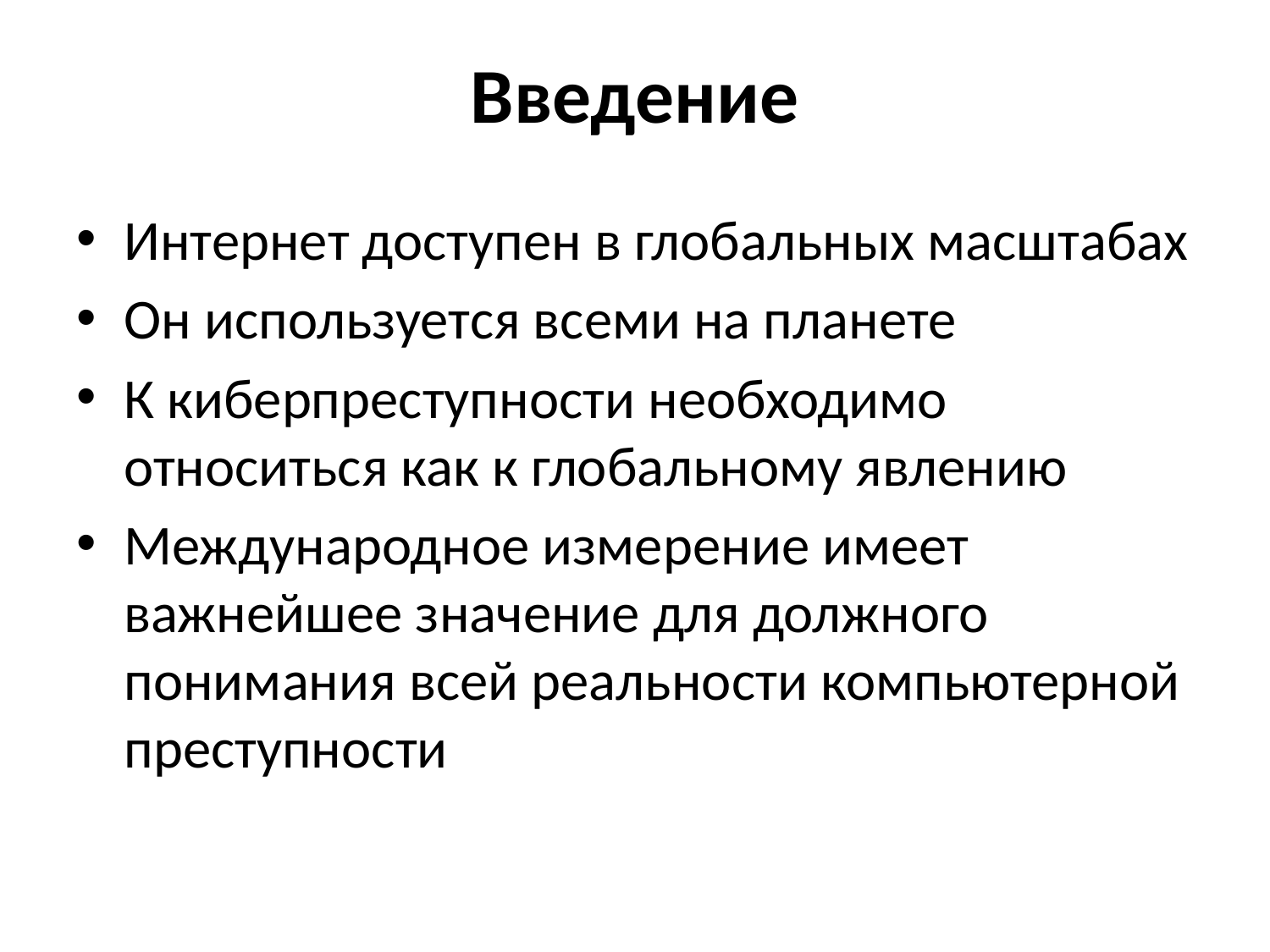

# Введение
Интернет доступен в глобальных масштабах
Он используется всеми на планете
К киберпреступности необходимо относиться как к глобальному явлению
Международное измерение имеет важнейшее значение для должного понимания всей реальности компьютерной преступности